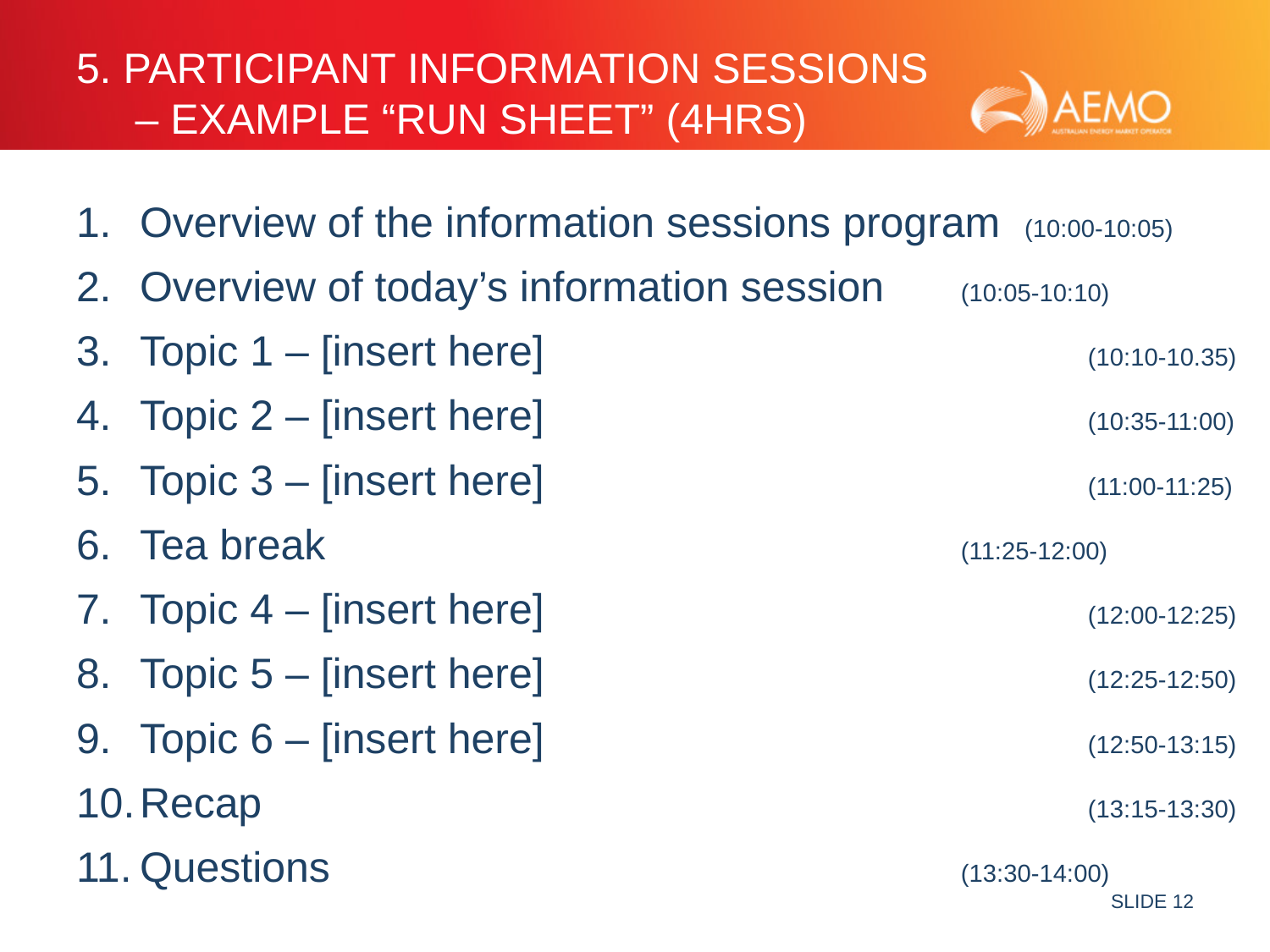

# 5. Participant Information sessions – Example “run Sheet” (4hrs)
Overview of the information sessions program  (10:00-10:05)
Overview of today’s information session	     (10:05-10:10)
Topic 1 – [insert here] 				     (10:10-10.35)
Topic 2 – [insert here] 				     (10:35-11:00)
Topic 3 – [insert here] 				     (11:00-11:25)
Tea break 					     (11:25-12:00)
Topic 4 – [insert here] 				     (12:00-12:25)
Topic 5 – [insert here] 				     (12:25-12:50)
Topic 6 – [insert here] 				     (12:50-13:15)
Recap 						     (13:15-13:30)
Questions 					     (13:30-14:00)